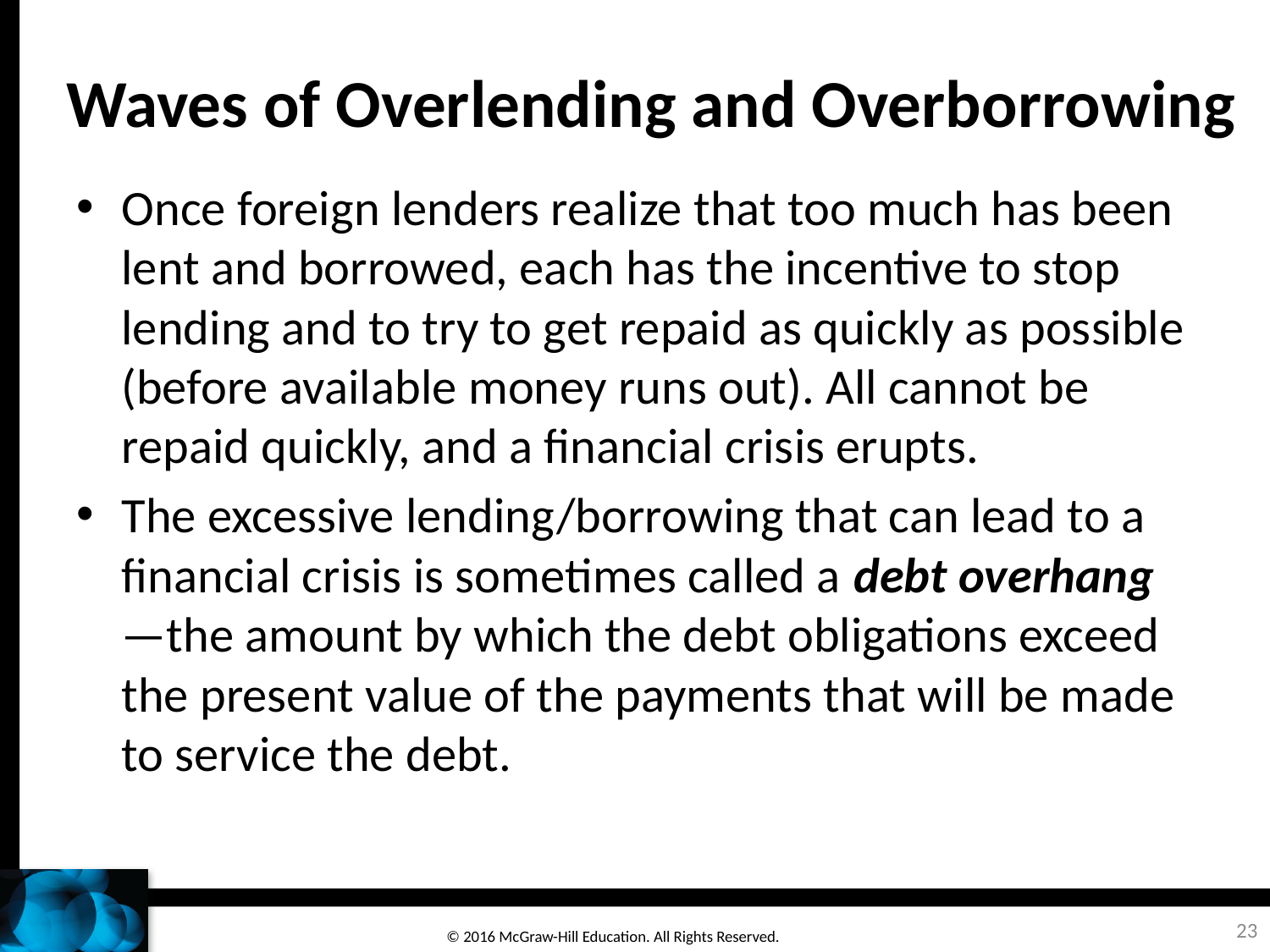

# Waves of Overlending and Overborrowing
Once foreign lenders realize that too much has been lent and borrowed, each has the incentive to stop lending and to try to get repaid as quickly as possible (before available money runs out). All cannot be repaid quickly, and a financial crisis erupts.
The excessive lending/borrowing that can lead to a financial crisis is sometimes called a debt overhang —the amount by which the debt obligations exceed the present value of the payments that will be made to service the debt.
23
© 2016 McGraw-Hill Education. All Rights Reserved.